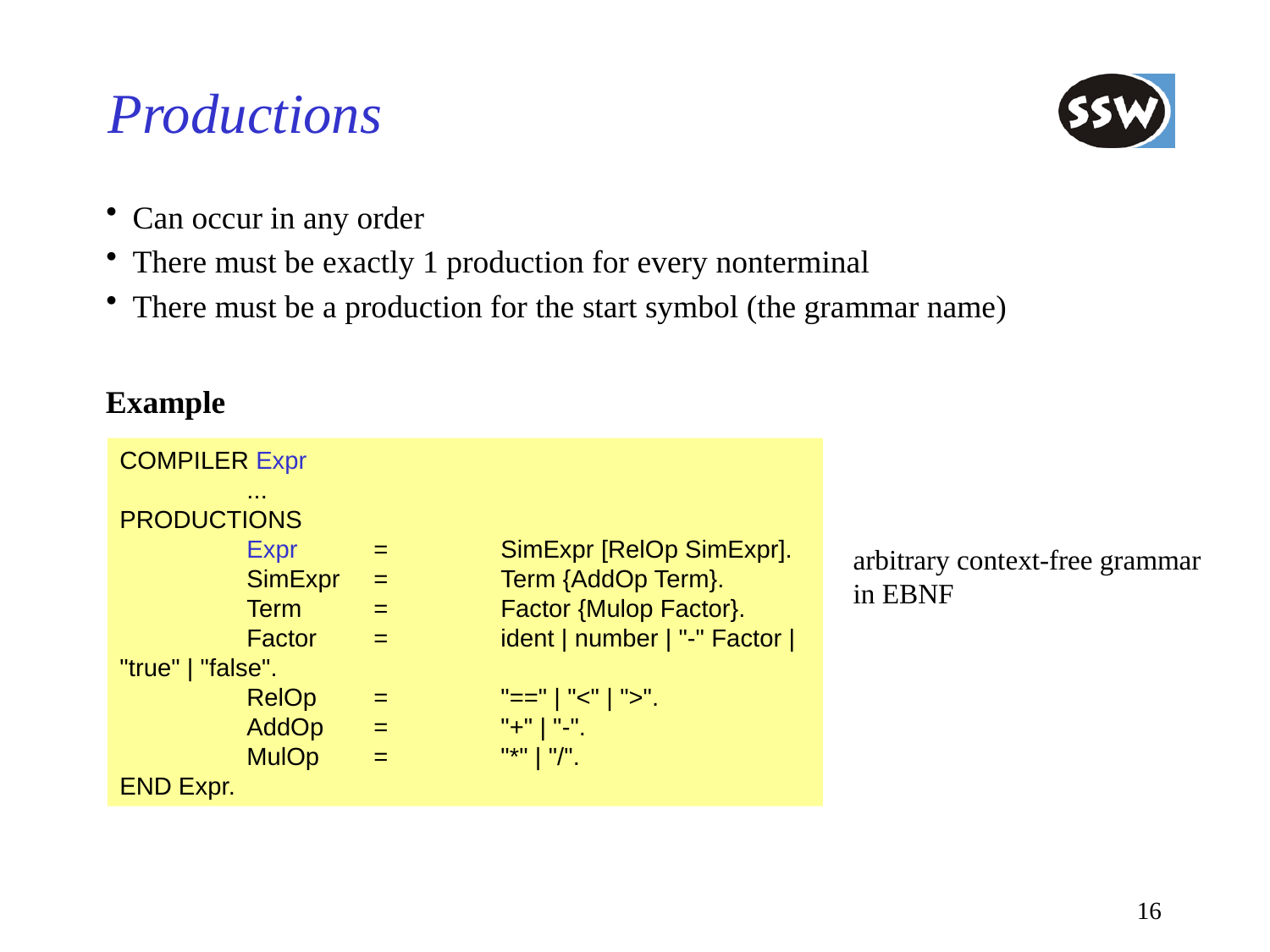

# Productions
Can occur in any order
There must be exactly 1 production for every nonterminal
There must be a production for the start symbol (the grammar name)
Example
COMPILER Expr
	...
PRODUCTIONS
	Expr	=	SimExpr [RelOp SimExpr].
	SimExpr	=	Term {AddOp Term}.
	Term	=	Factor {Mulop Factor}.
	Factor	=	ident | number | "-" Factor | "true" | "false".
	RelOp	=	"==" | "<" | ">".
	AddOp	=	"+" | "-".
	MulOp	=	"*" | "/".
END Expr.
arbitrary context-free grammar
in EBNF
16